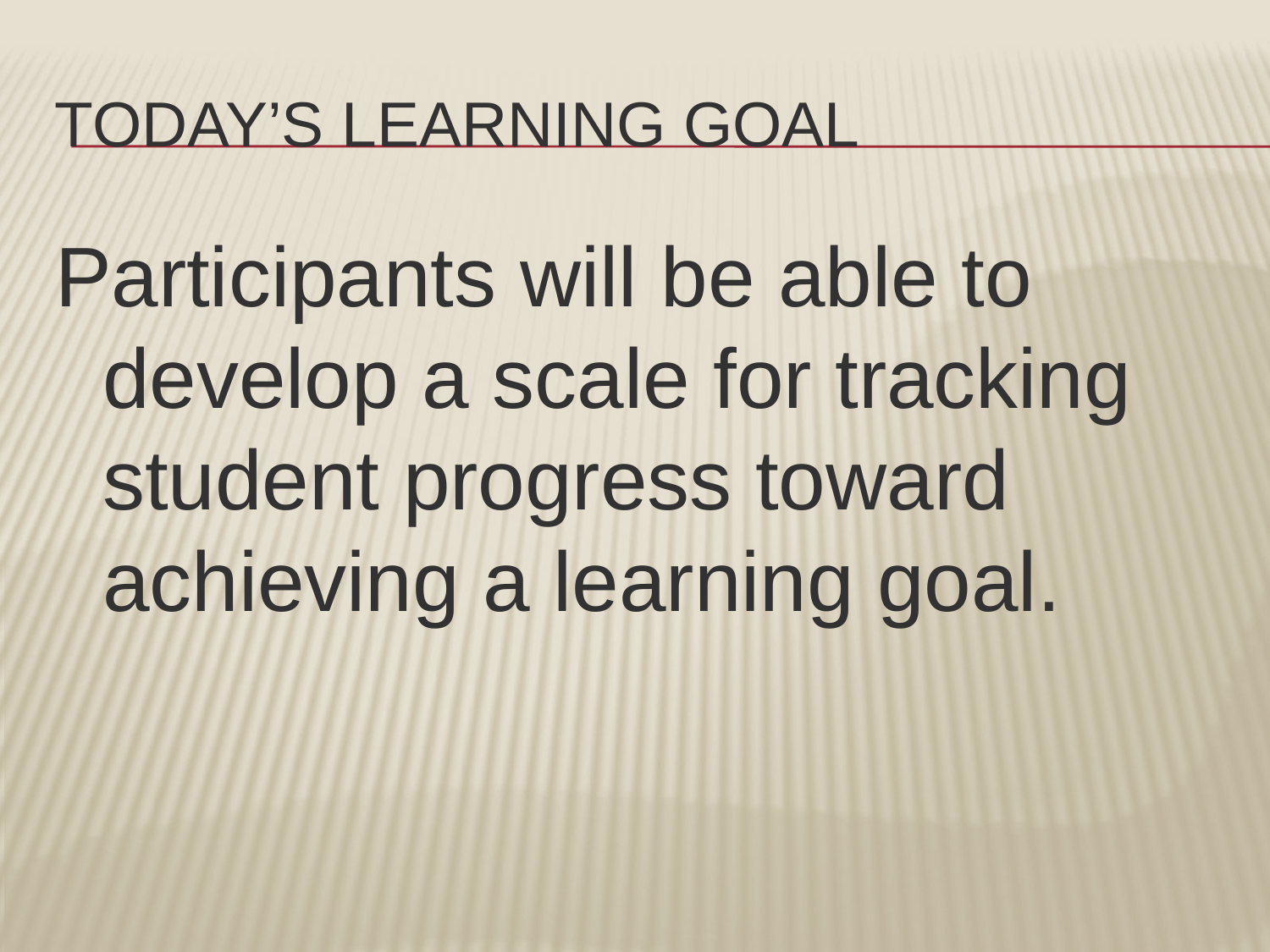

# Today’s Learning Goal
Participants will be able to develop a scale for tracking student progress toward achieving a learning goal.